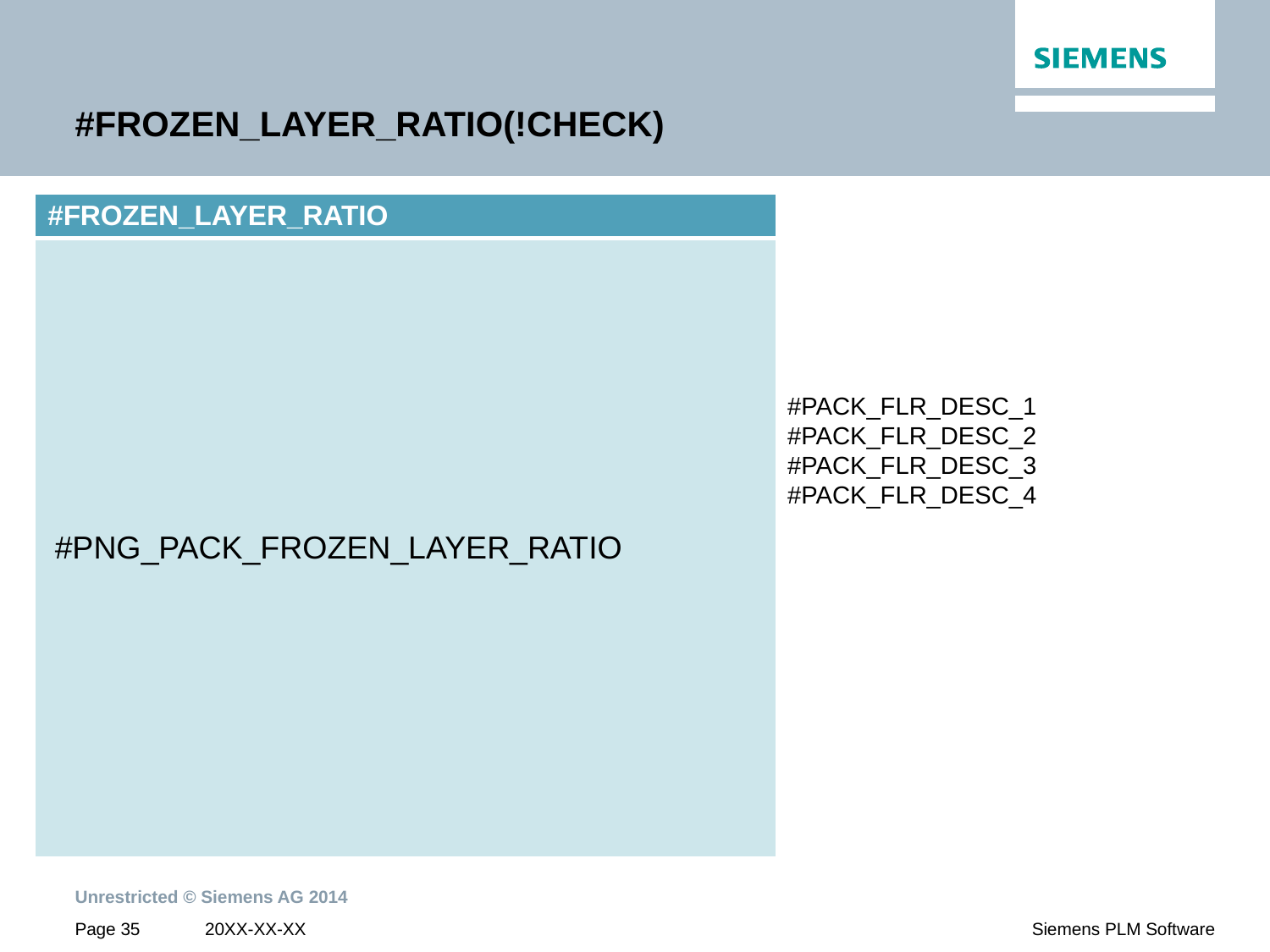

# #FROZEN_LAYER_RATIO(!CHECK)
| #FROZEN\_LAYER\_RATIO |
| --- |
|  |
#PNG_PACK_FROZEN_LAYER_RATIO
#PACK_FLR_DESC_1
#PACK_FLR_DESC_2
#PACK_FLR_DESC_3
#PACK_FLR_DESC_4